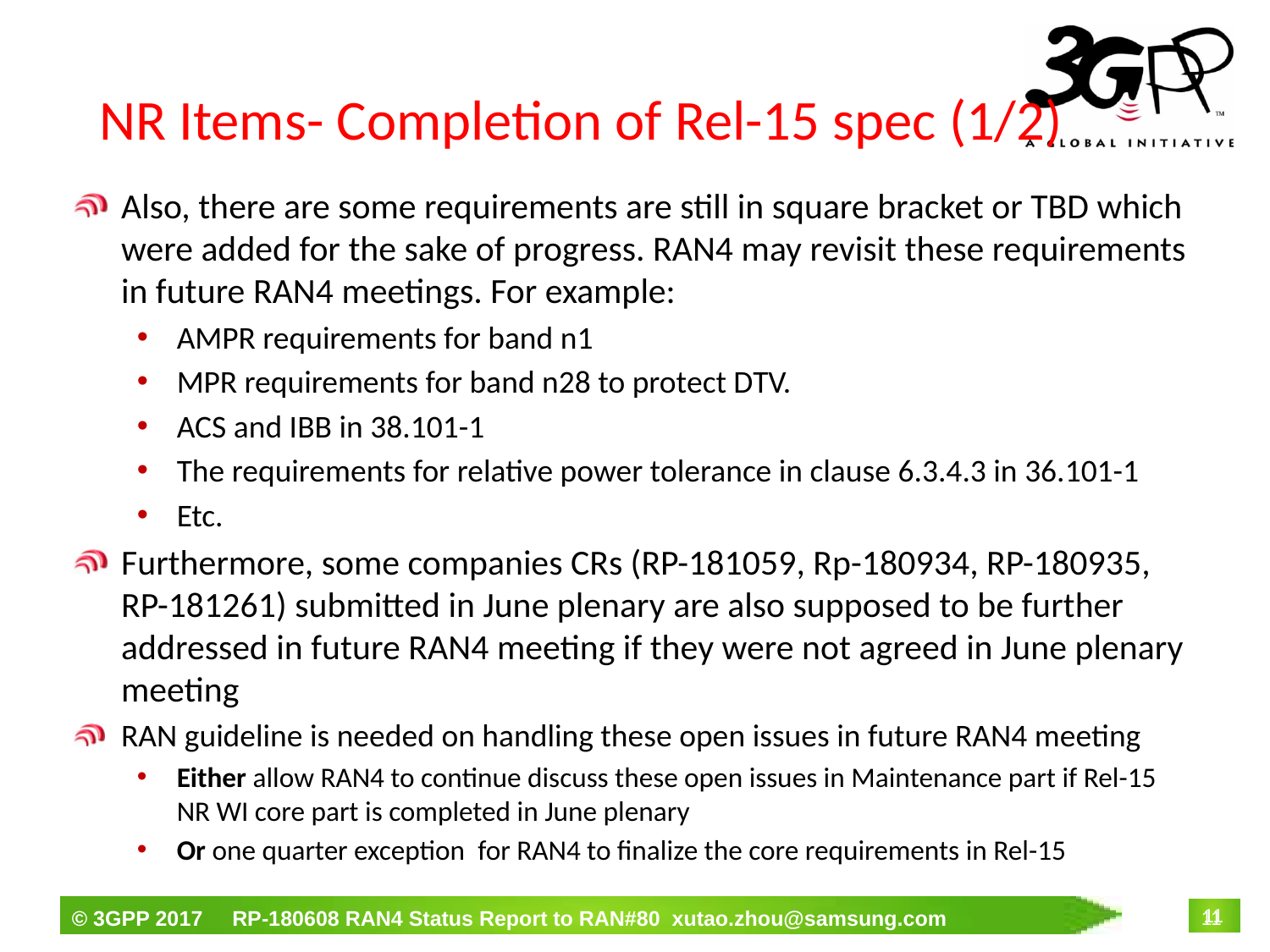

# NR Items- Completion of Rel-15 spec (1/2)
Also, there are some requirements are still in square bracket or TBD which were added for the sake of progress. RAN4 may revisit these requirements in future RAN4 meetings. For example:
AMPR requirements for band n1
MPR requirements for band n28 to protect DTV.
ACS and IBB in 38.101-1
The requirements for relative power tolerance in clause 6.3.4.3 in 36.101-1
Etc.
Furthermore, some companies CRs (RP-181059, Rp-180934, RP-180935, RP-181261) submitted in June plenary are also supposed to be further addressed in future RAN4 meeting if they were not agreed in June plenary meeting
RAN guideline is needed on handling these open issues in future RAN4 meeting
Either allow RAN4 to continue discuss these open issues in Maintenance part if Rel-15 NR WI core part is completed in June plenary
Or one quarter exception  for RAN4 to finalize the core requirements in Rel-15

11